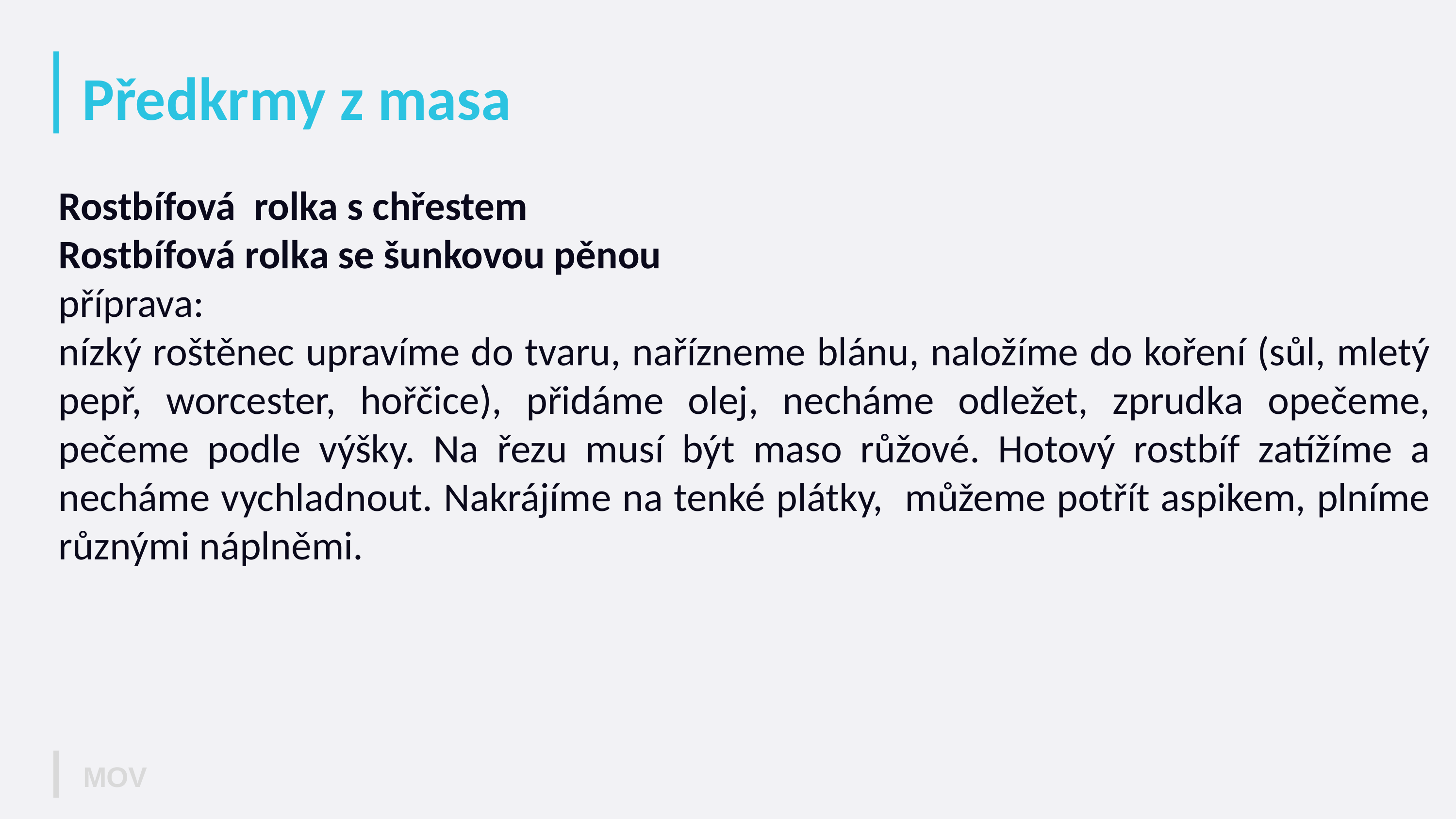

# Předkrmy z masa
Rostbífová  rolka s chřestem
Rostbífová rolka se šunkovou pěnou
příprava:
nízký roštěnec upravíme do tvaru, nařízneme blánu, naložíme do koření (sůl, mletý pepř, worcester, hořčice), přidáme olej, necháme odležet, zprudka opečeme, pečeme podle výšky. Na řezu musí být maso růžové. Hotový rostbíf zatížíme a necháme vychladnout. Nakrájíme na tenké plátky,  můžeme potřít aspikem, plníme různými náplněmi.